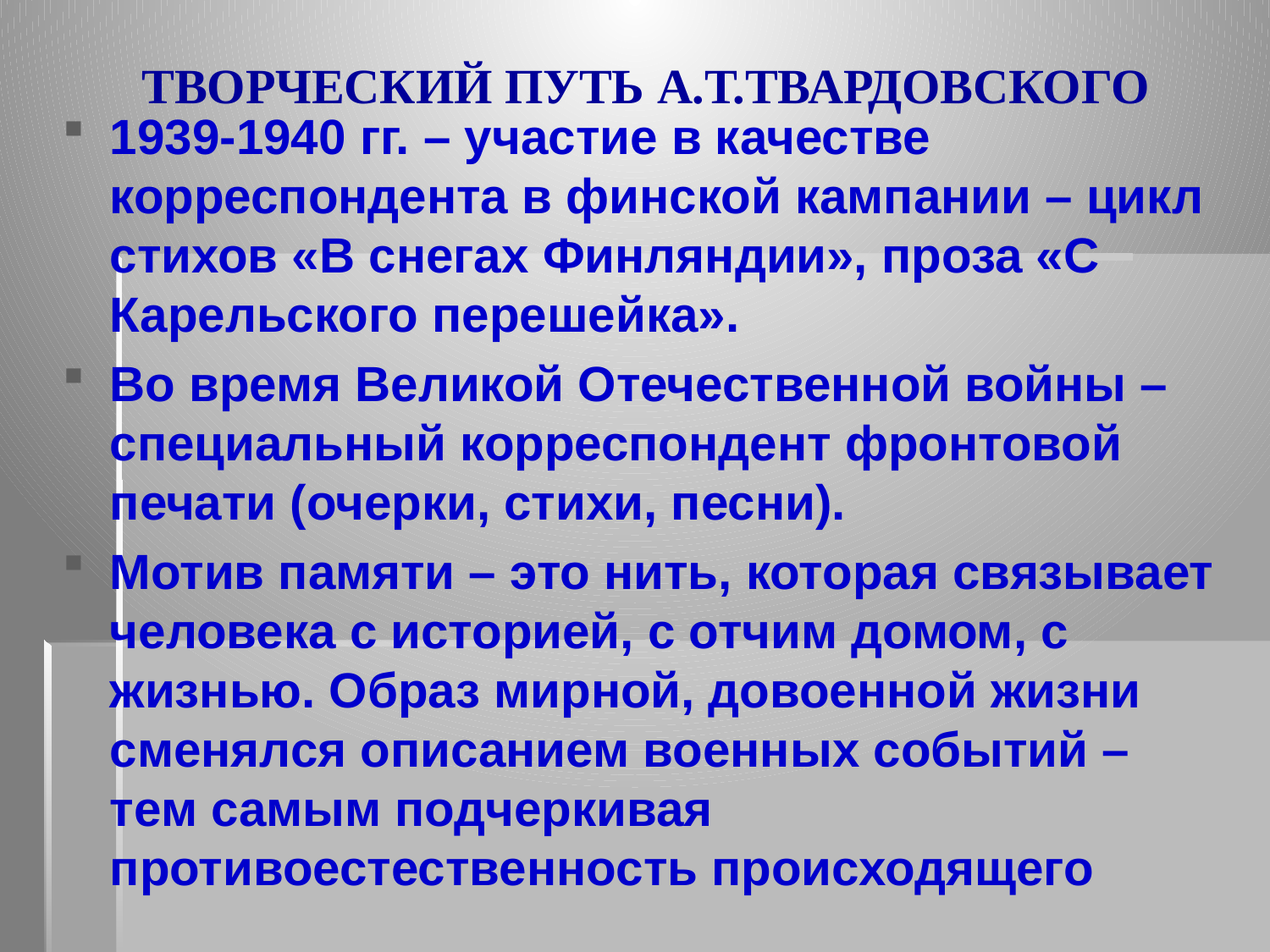

# ТВОРЧЕСКИЙ ПУТЬ А.Т.ТВАРДОВСКОГО
1939-1940 гг. – участие в качестве корреспондента в финской кампании – цикл стихов «В снегах Финляндии», проза «С Карельского перешейка».
Во время Великой Отечественной войны – специальный корреспондент фронтовой печати (очерки, стихи, песни).
Мотив памяти – это нить, которая связывает человека с историей, с отчим домом, с жизнью. Образ мирной, довоенной жизни сменялся описанием военных событий – тем самым подчеркивая противоестественность происходящего